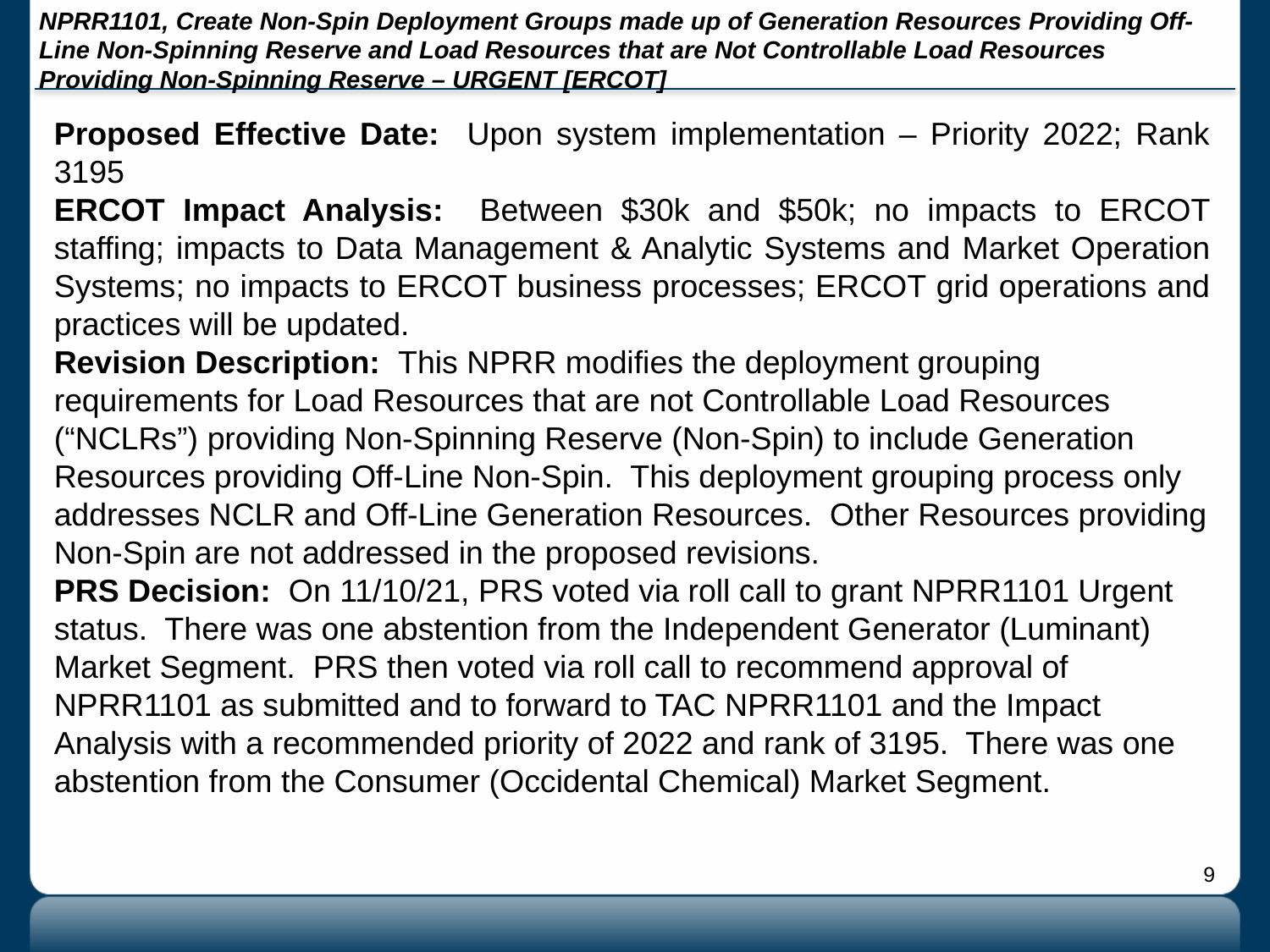

# NPRR1101, Create Non-Spin Deployment Groups made up of Generation Resources Providing Off-Line Non-Spinning Reserve and Load Resources that are Not Controllable Load Resources Providing Non-Spinning Reserve – URGENT [ERCOT]
Proposed Effective Date:  Upon system implementation – Priority 2022; Rank 3195
ERCOT Impact Analysis:  Between $30k and $50k; no impacts to ERCOT staffing; impacts to Data Management & Analytic Systems and Market Operation Systems; no impacts to ERCOT business processes; ERCOT grid operations and practices will be updated.
Revision Description:  This NPRR modifies the deployment grouping requirements for Load Resources that are not Controllable Load Resources (“NCLRs”) providing Non-Spinning Reserve (Non-Spin) to include Generation Resources providing Off-Line Non-Spin.  This deployment grouping process only addresses NCLR and Off-Line Generation Resources.  Other Resources providing Non-Spin are not addressed in the proposed revisions.
PRS Decision:  On 11/10/21, PRS voted via roll call to grant NPRR1101 Urgent status.  There was one abstention from the Independent Generator (Luminant) Market Segment.  PRS then voted via roll call to recommend approval of NPRR1101 as submitted and to forward to TAC NPRR1101 and the Impact Analysis with a recommended priority of 2022 and rank of 3195.  There was one abstention from the Consumer (Occidental Chemical) Market Segment.